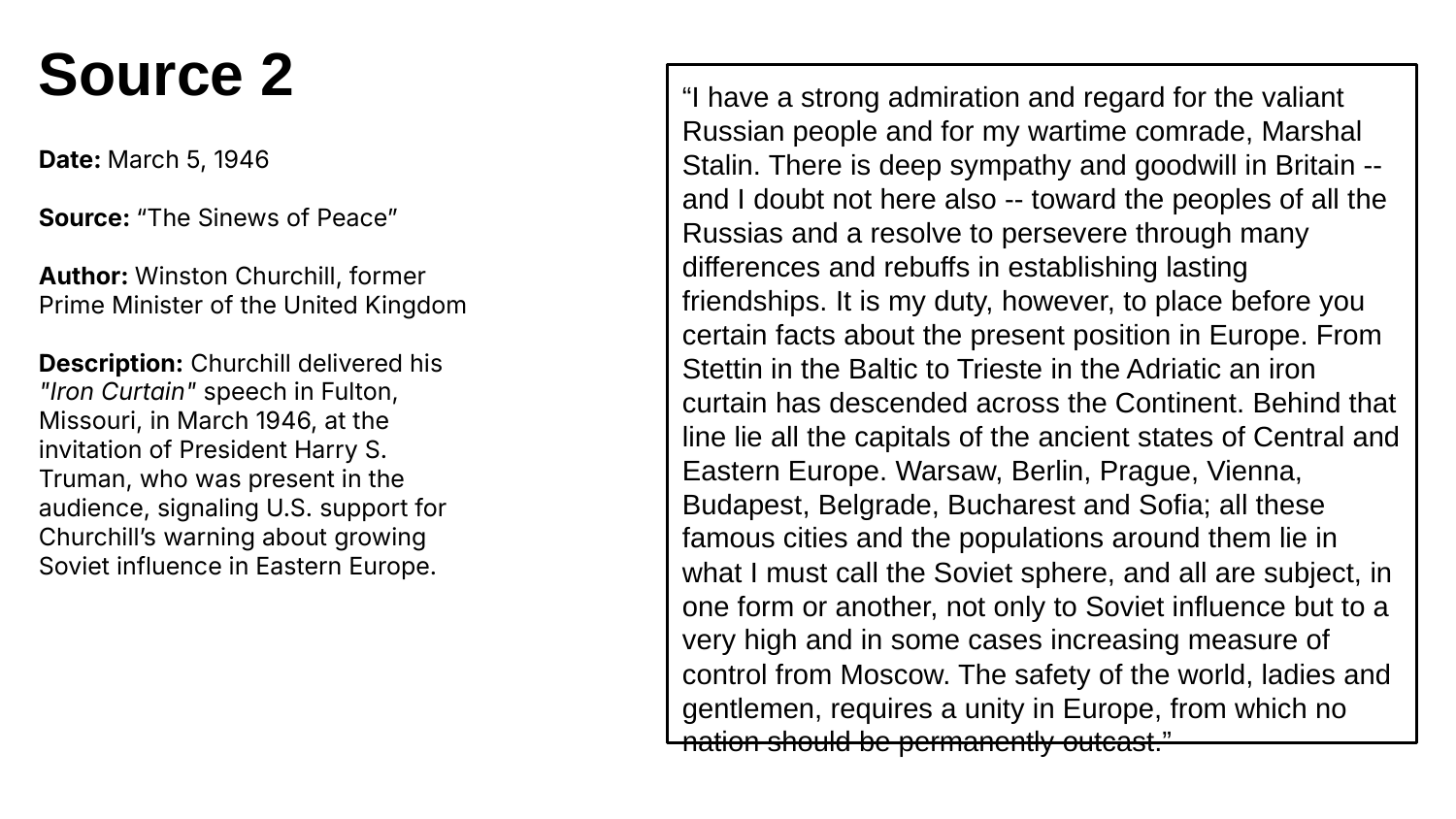

Source 2

Date: March 5, 1946

Source: “The Sinews of Peace”

Author: Winston Churchill, former Prime Minister of the United Kingdom

Description: Churchill delivered his "Iron Curtain" speech in Fulton, Missouri, in March 1946, at the invitation of President Harry S. Truman, who was present in the audience, signaling U.S. support for Churchill’s warning about growing Soviet influence in Eastern Europe.

“I have a strong admiration and regard for the valiant Russian people and for my wartime comrade, Marshal Stalin. There is deep sympathy and goodwill in Britain -- and I doubt not here also -- toward the peoples of all the Russias and a resolve to persevere through many differences and rebuffs in establishing lasting friendships. It is my duty, however, to place before you certain facts about the present position in Europe. From Stettin in the Baltic to Trieste in the Adriatic an iron curtain has descended across the Continent. Behind that line lie all the capitals of the ancient states of Central and Eastern Europe. Warsaw, Berlin, Prague, Vienna, Budapest, Belgrade, Bucharest and Sofia; all these famous cities and the populations around them lie in what I must call the Soviet sphere, and all are subject, in one form or another, not only to Soviet influence but to a very high and in some cases increasing measure of control from Moscow. The safety of the world, ladies and gentlemen, requires a unity in Europe, from which no nation should be permanently outcast.”